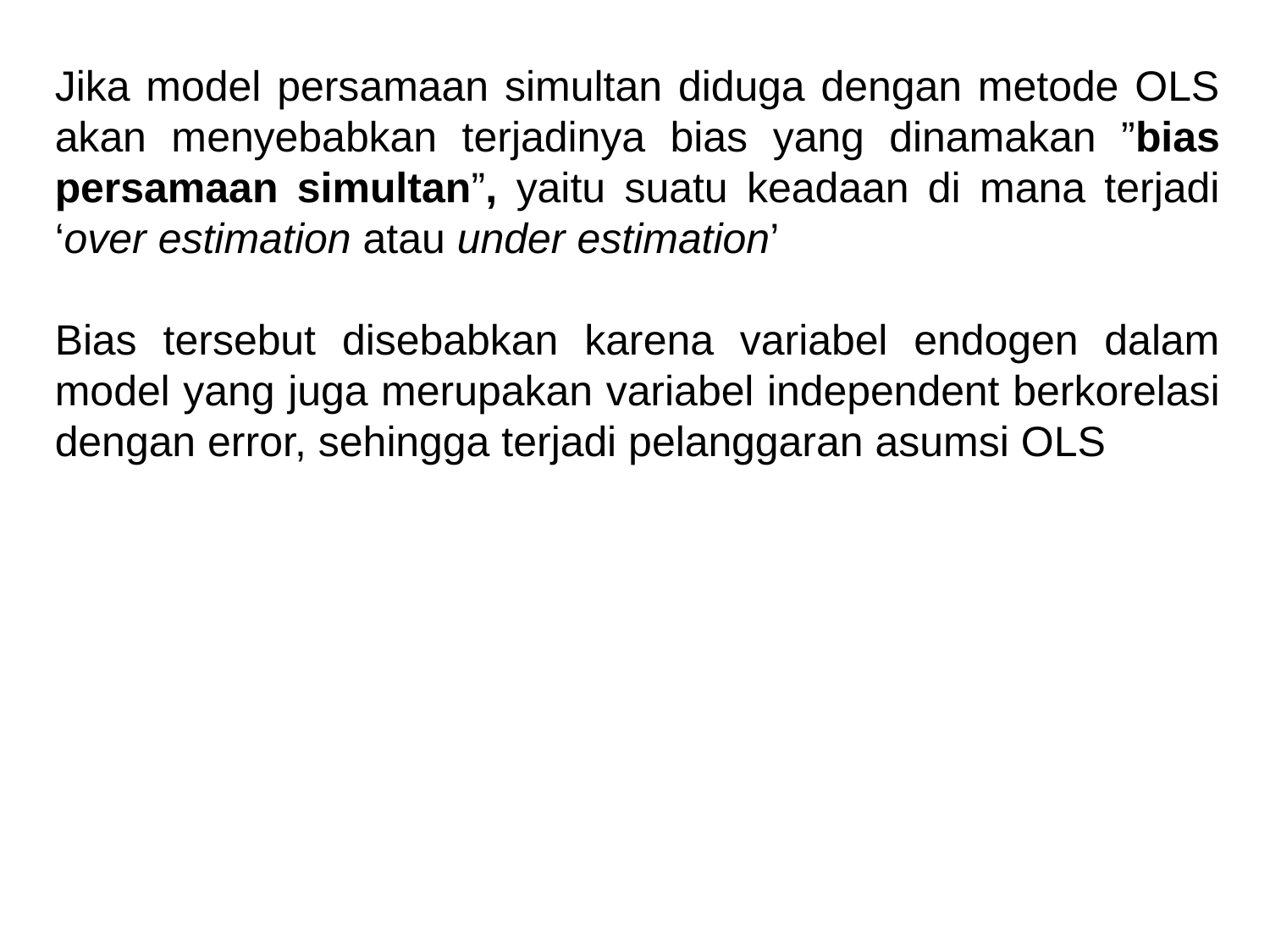

Jika model persamaan simultan diduga dengan metode OLS akan menyebabkan terjadinya bias yang dinamakan ”bias persamaan simultan”, yaitu suatu keadaan di mana terjadi ‘over estimation atau under estimation’

Bias tersebut disebabkan karena variabel endogen dalam model yang juga merupakan variabel independent berkorelasi dengan error, sehingga terjadi pelanggaran asumsi OLS